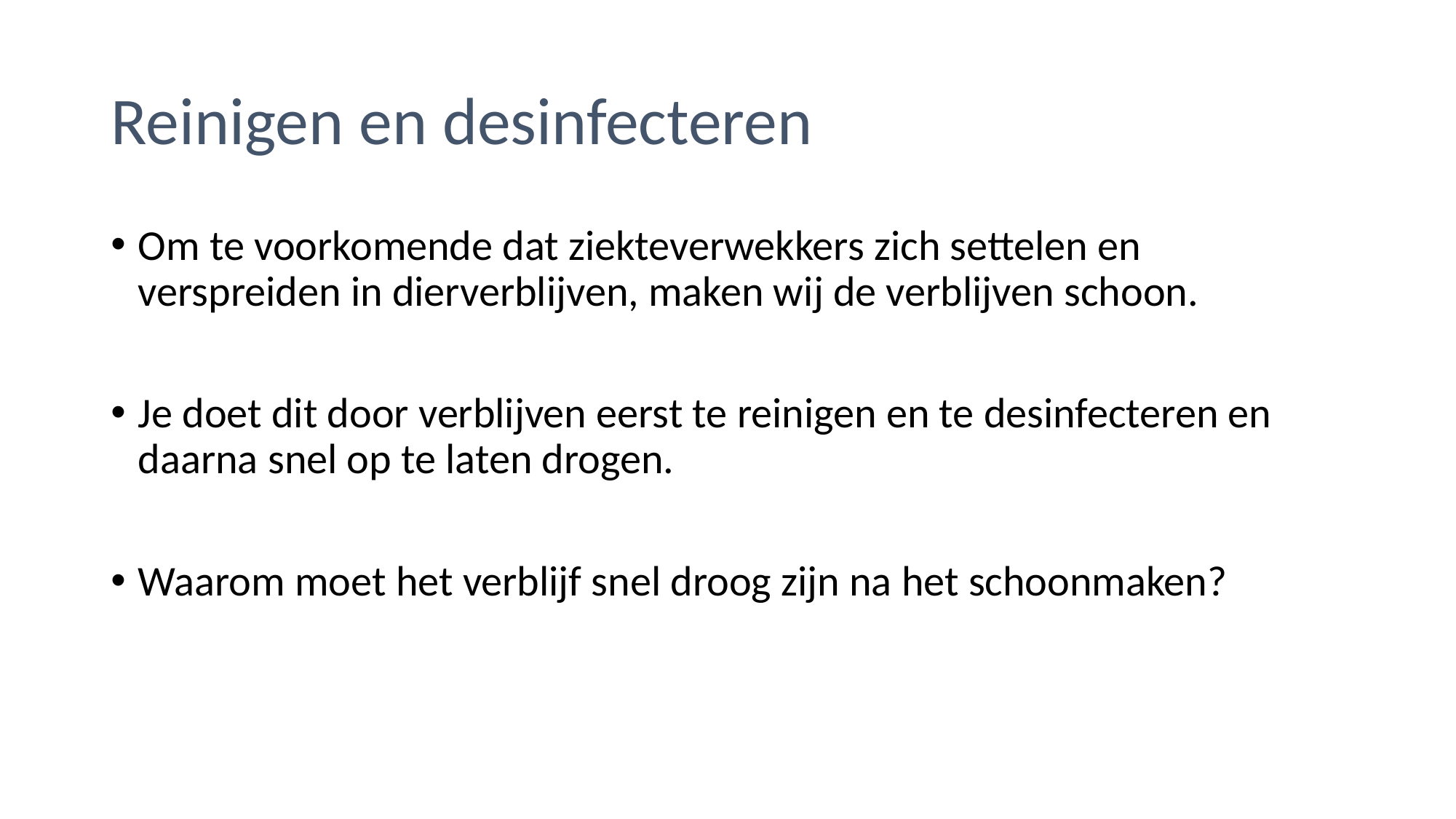

# Reinigen en desinfecteren
Om te voorkomende dat ziekteverwekkers zich settelen en verspreiden in dierverblijven, maken wij de verblijven schoon.

Je doet dit door verblijven eerst te reinigen en te desinfecteren en daarna snel op te laten drogen.

Waarom moet het verblijf snel droog zijn na het schoonmaken?